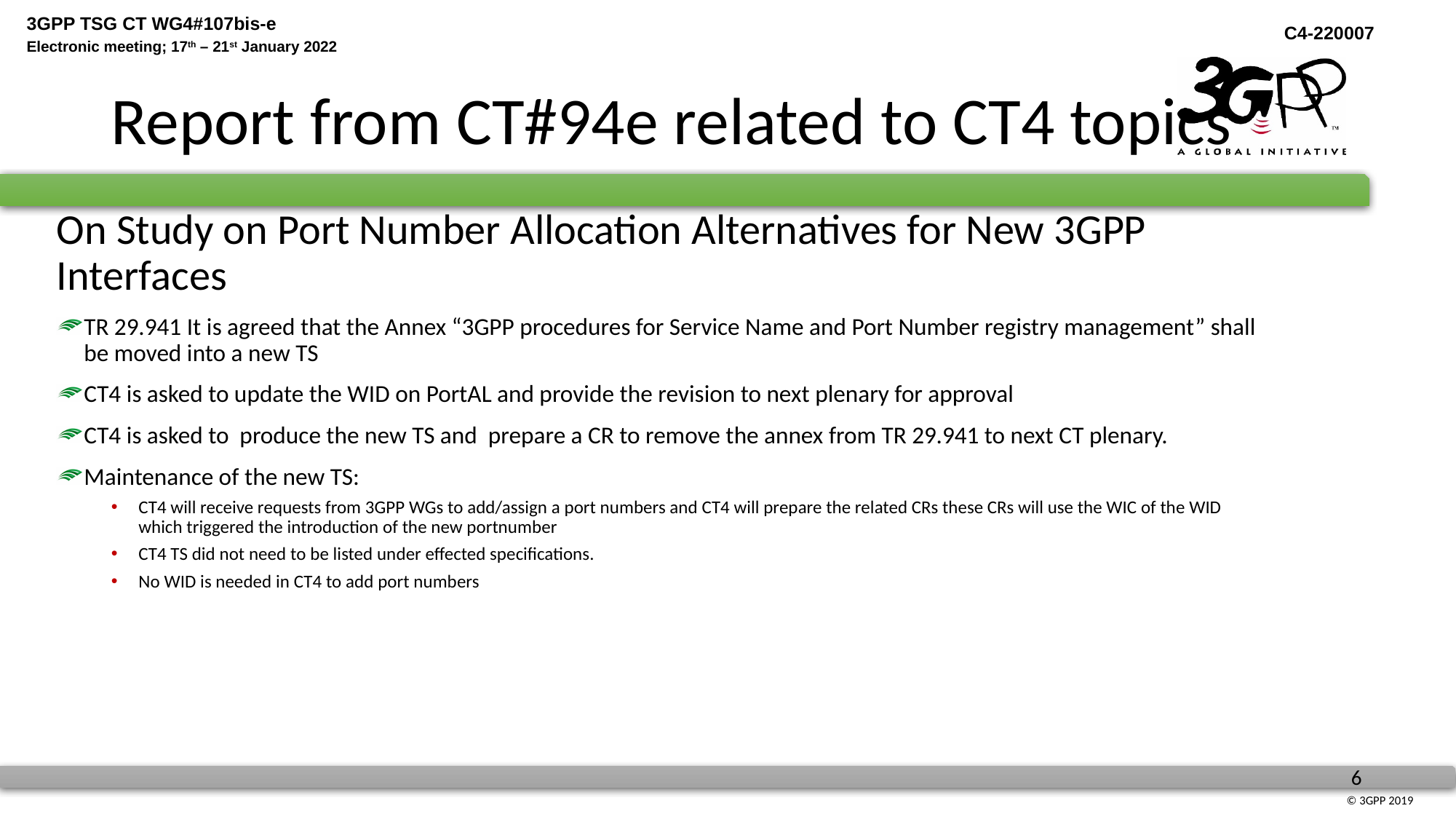

# Report from CT#94e related to CT4 topics
On Study on Port Number Allocation Alternatives for New 3GPP Interfaces
TR 29.941 It is agreed that the Annex “3GPP procedures for Service Name and Port Number registry management” shall be moved into a new TS
CT4 is asked to update the WID on PortAL and provide the revision to next plenary for approval
CT4 is asked to  produce the new TS and  prepare a CR to remove the annex from TR 29.941 to next CT plenary.
Maintenance of the new TS:
CT4 will receive requests from 3GPP WGs to add/assign a port numbers and CT4 will prepare the related CRs these CRs will use the WIC of the WID which triggered the introduction of the new portnumber
CT4 TS did not need to be listed under effected specifications.
No WID is needed in CT4 to add port numbers